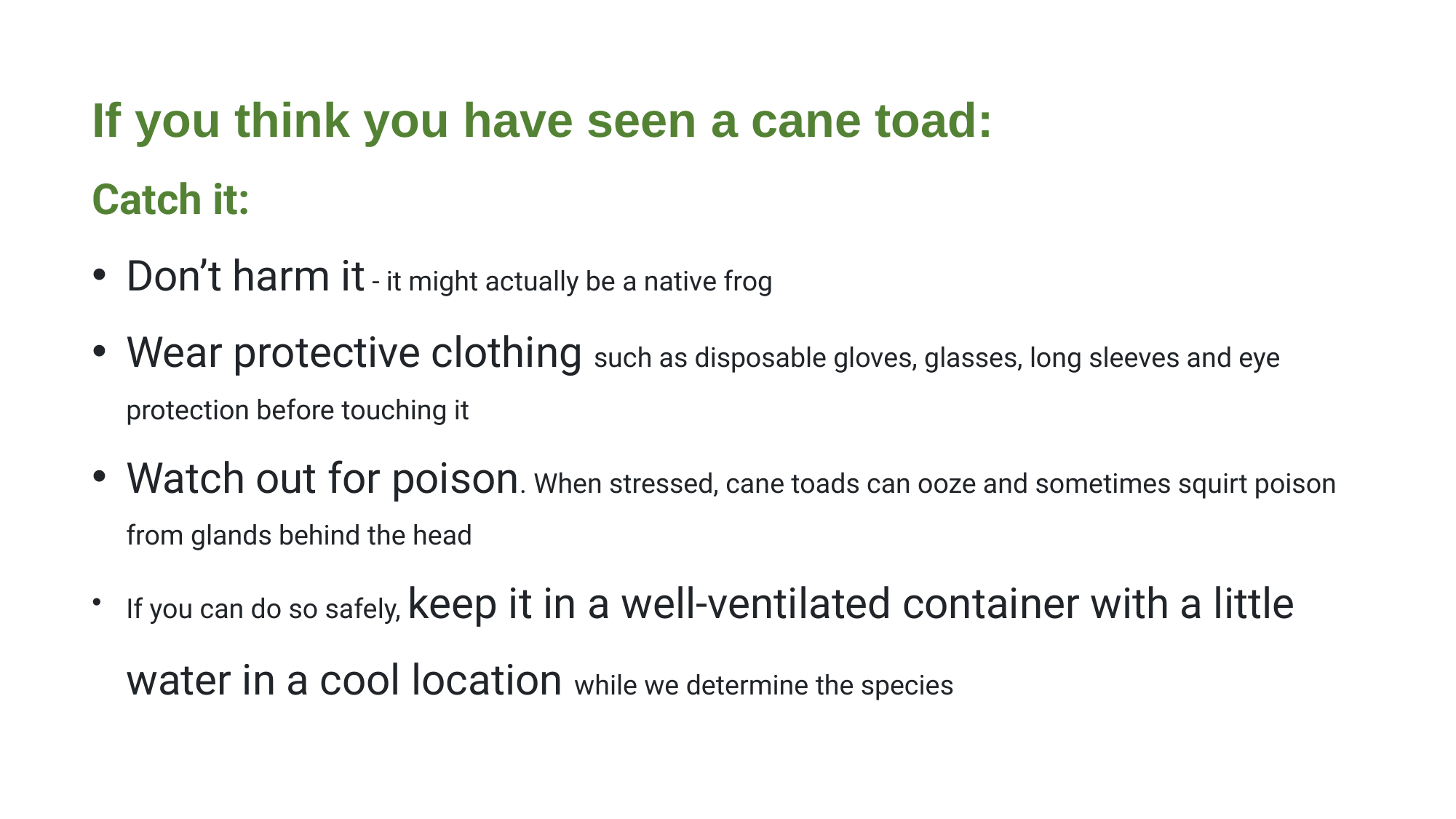

If you think you have seen a cane toad:
Catch it:
Don’t harm it - it might actually be a native frog
Wear protective clothing such as disposable gloves, glasses, long sleeves and eye protection before touching it
Watch out for poison. When stressed, cane toads can ooze and sometimes squirt poison from glands behind the head
If you can do so safely, keep it in a well-ventilated container with a little water in a cool location while we determine the species